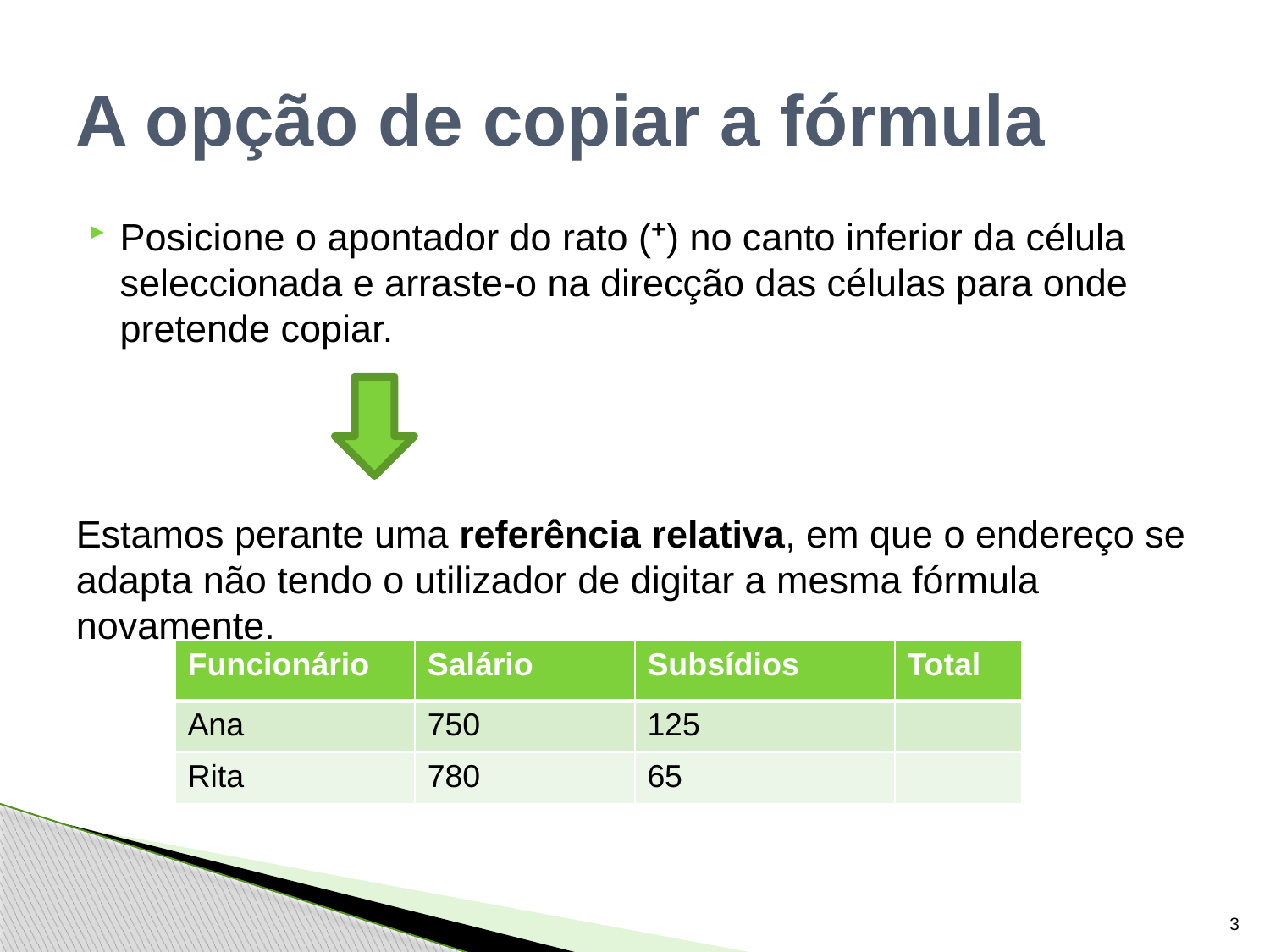

# A opção de copiar a fórmula
Posicione o apontador do rato (+) no canto inferior da célula seleccionada e arraste-o na direcção das células para onde pretende copiar.

Estamos perante uma referência relativa, em que o endereço se adapta não tendo o utilizador de digitar a mesma fórmula novamente.

| Funcionário | Salário | Subsídios | Total |
| --- | --- | --- | --- |
| Ana | 750 | 125 |  |
| Rita | 780 | 65 |  |
3